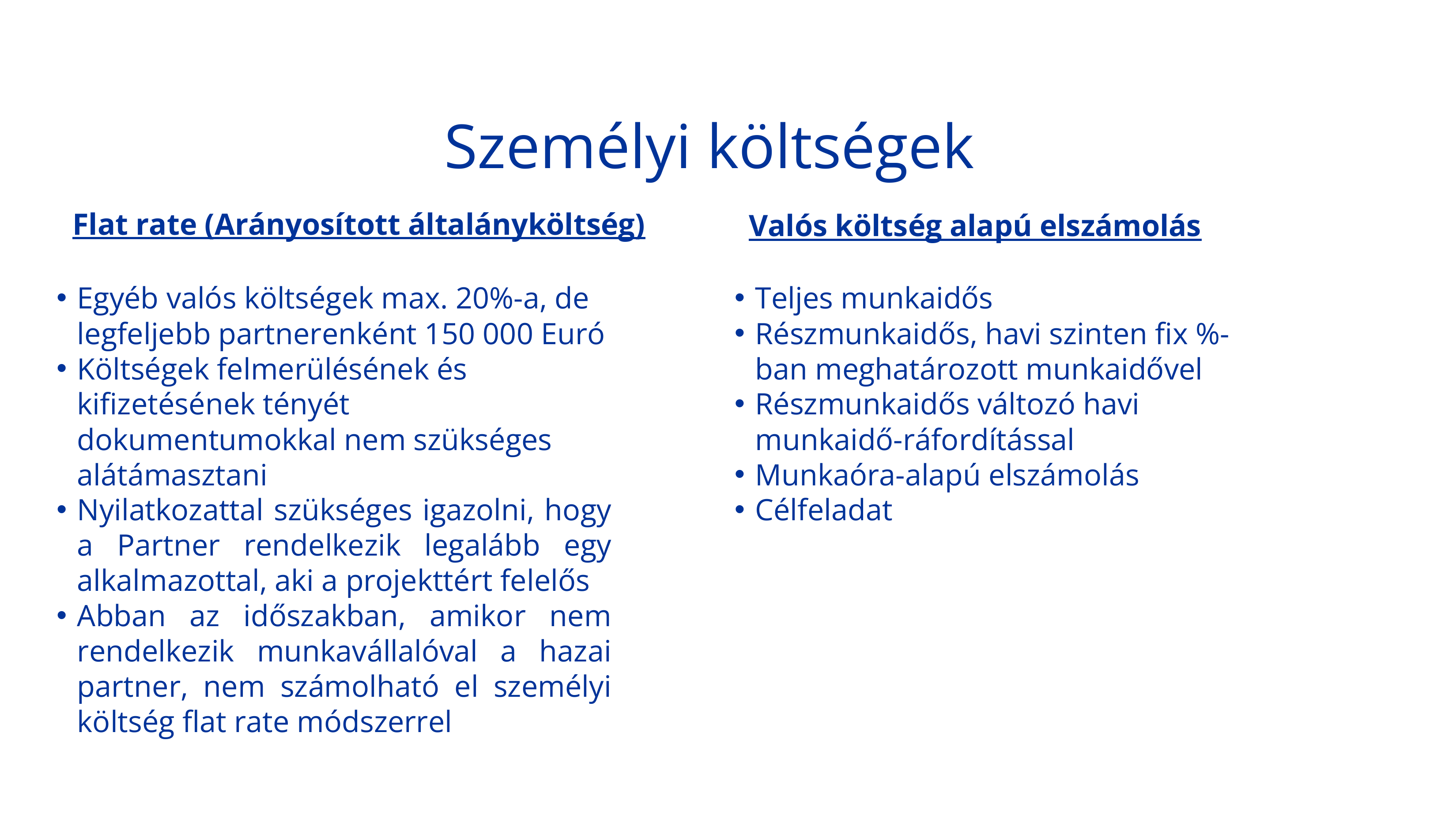

# Személyi költségek
Flat rate (Arányosított általányköltség)
Valós költség alapú elszámolás
Egyéb valós költségek max. 20%-a, de legfeljebb partnerenként 150 000 Euró
Költségek felmerülésének és kifizetésének tényét dokumentumokkal nem szükséges alátámasztani
Nyilatkozattal szükséges igazolni, hogy a Partner rendelkezik legalább egy alkalmazottal, aki a projekttért felelős
Abban az időszakban, amikor nem rendelkezik munkavállalóval a hazai partner, nem számolható el személyi költség flat rate módszerrel

Teljes munkaidős
Részmunkaidős, havi szinten fix %-ban meghatározott munkaidővel
Részmunkaidős változó havi munkaidő-ráfordítással
Munkaóra-alapú elszámolás
Célfeladat